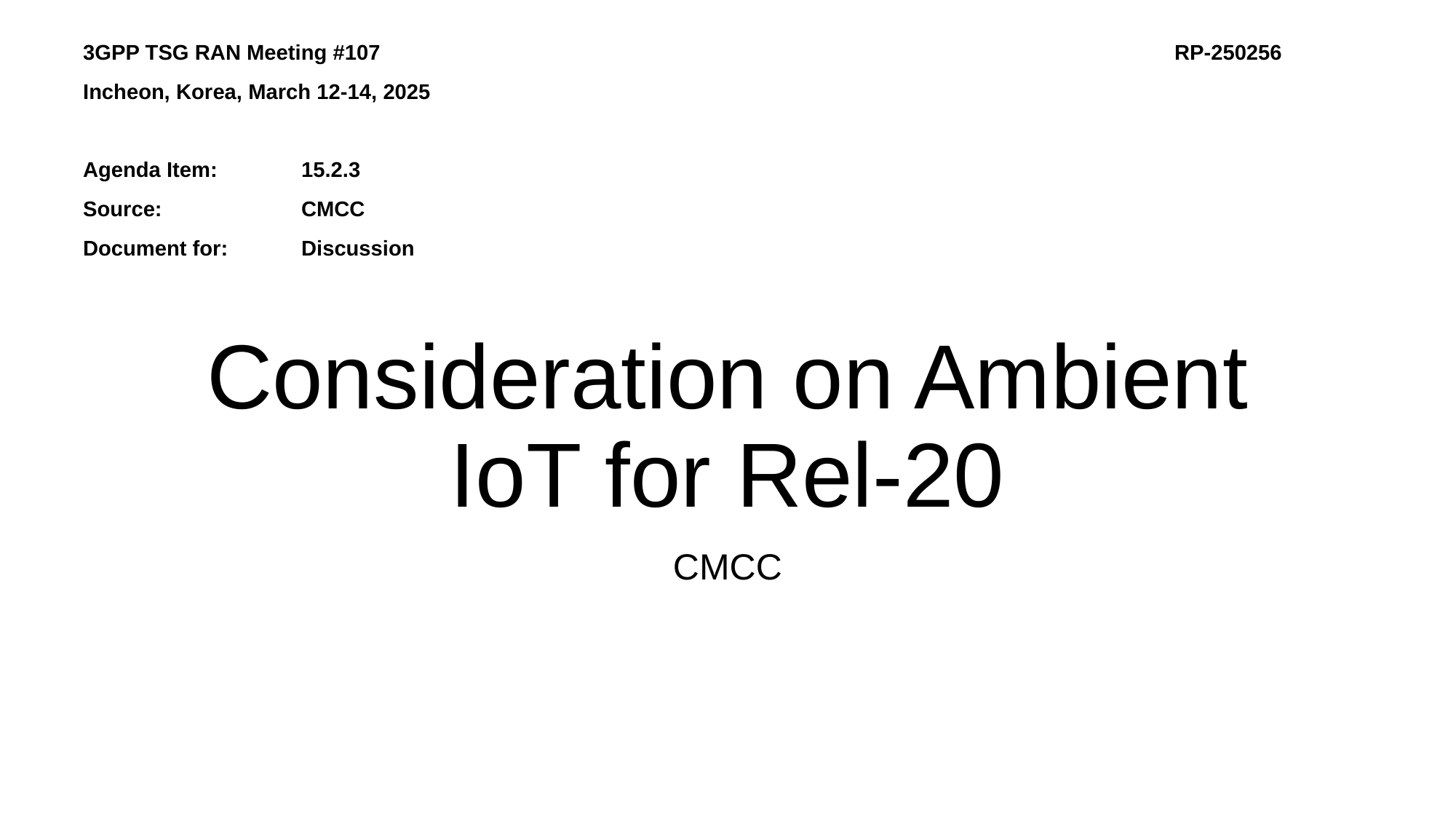

3GPP TSG RAN Meeting #107								RP-250256
Incheon, Korea, March 12-14, 2025

Agenda Item:	15.2.3
Source:		CMCC
Document for:	Discussion

# Consideration on Ambient IoT for Rel-20
CMCC